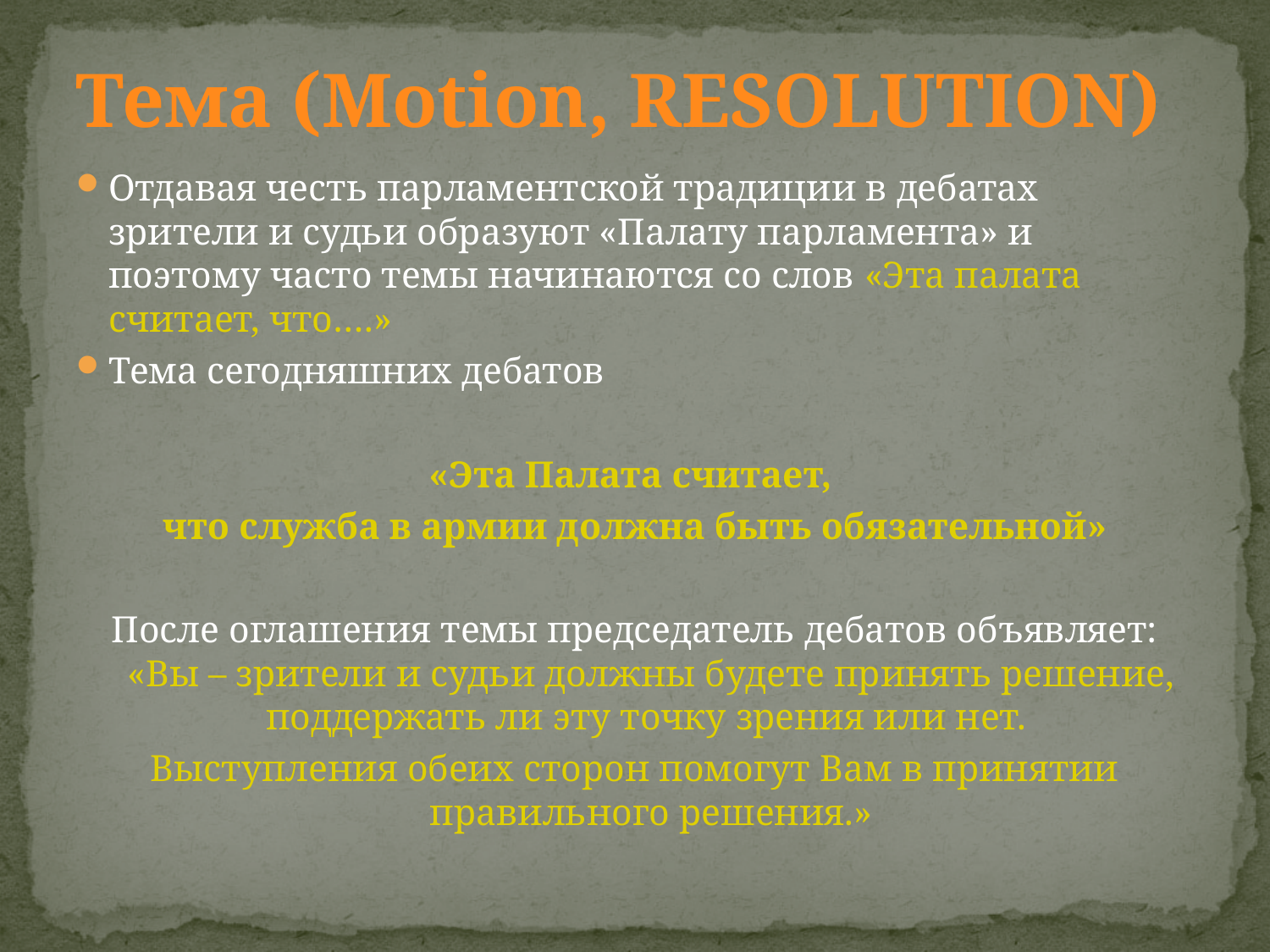

# Тема (Motion, RESOLUTION)
Отдавая честь парламентской традиции в дебатах зрители и судьи образуют «Палату парламента» и поэтому часто темы начинаются со слов «Эта палата считает, что….»
Тема сегодняшних дебатов

«Эта Палата считает,
что служба в армии должна быть обязательной»

После оглашения темы председатель дебатов объявляет: «Вы – зрители и судьи должны будете принять решение, поддержать ли эту точку зрения или нет.
Выступления обеих сторон помогут Вам в принятии правильного решения.»